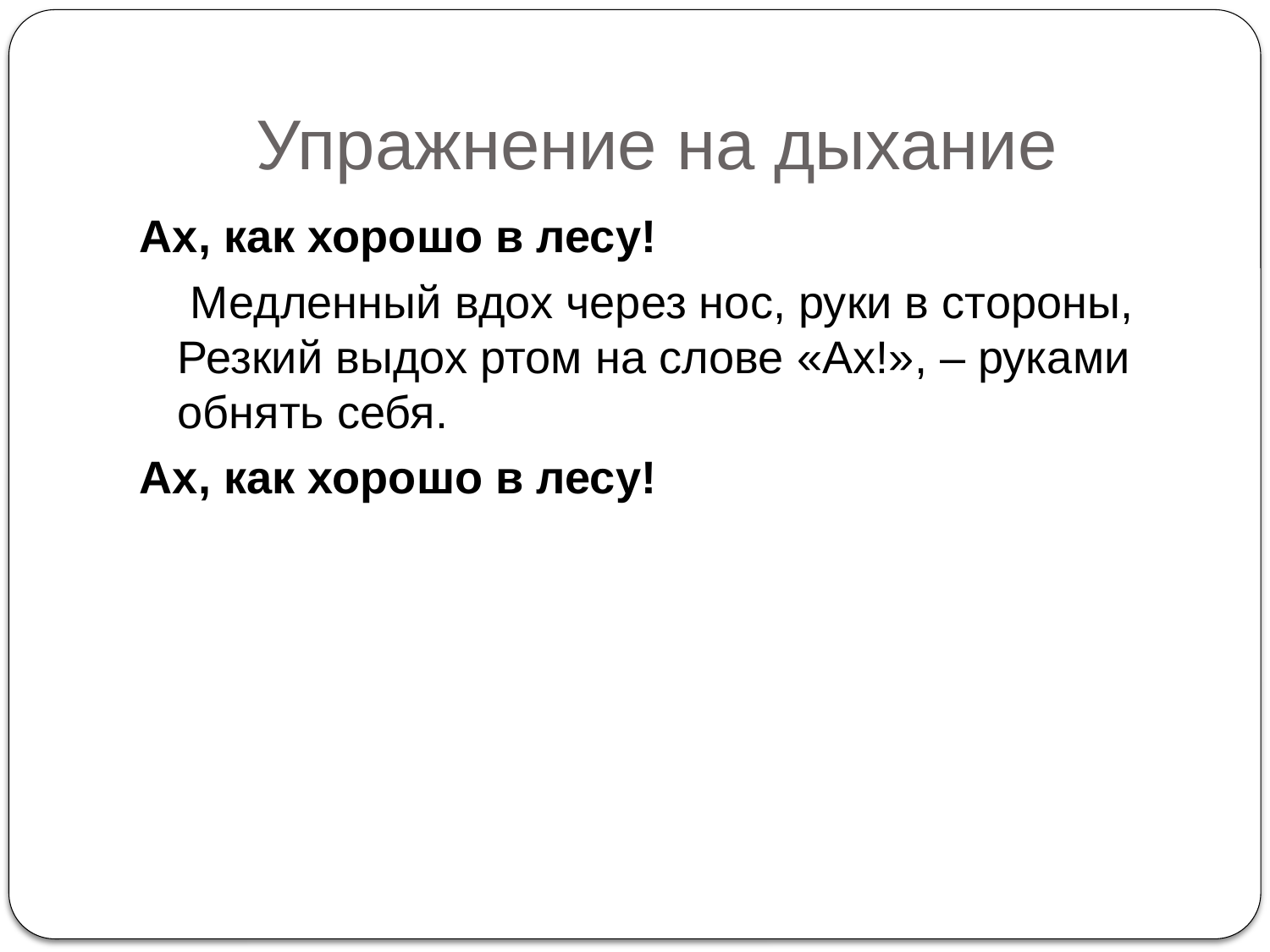

# Упражнение на дыхание
Ах, как хорошо в лесу!
    Медленный вдох через нос, руки в стороны, Резкий выдох ртом на слове «Ах!», – руками обнять себя.
Ах, как хорошо в лесу!